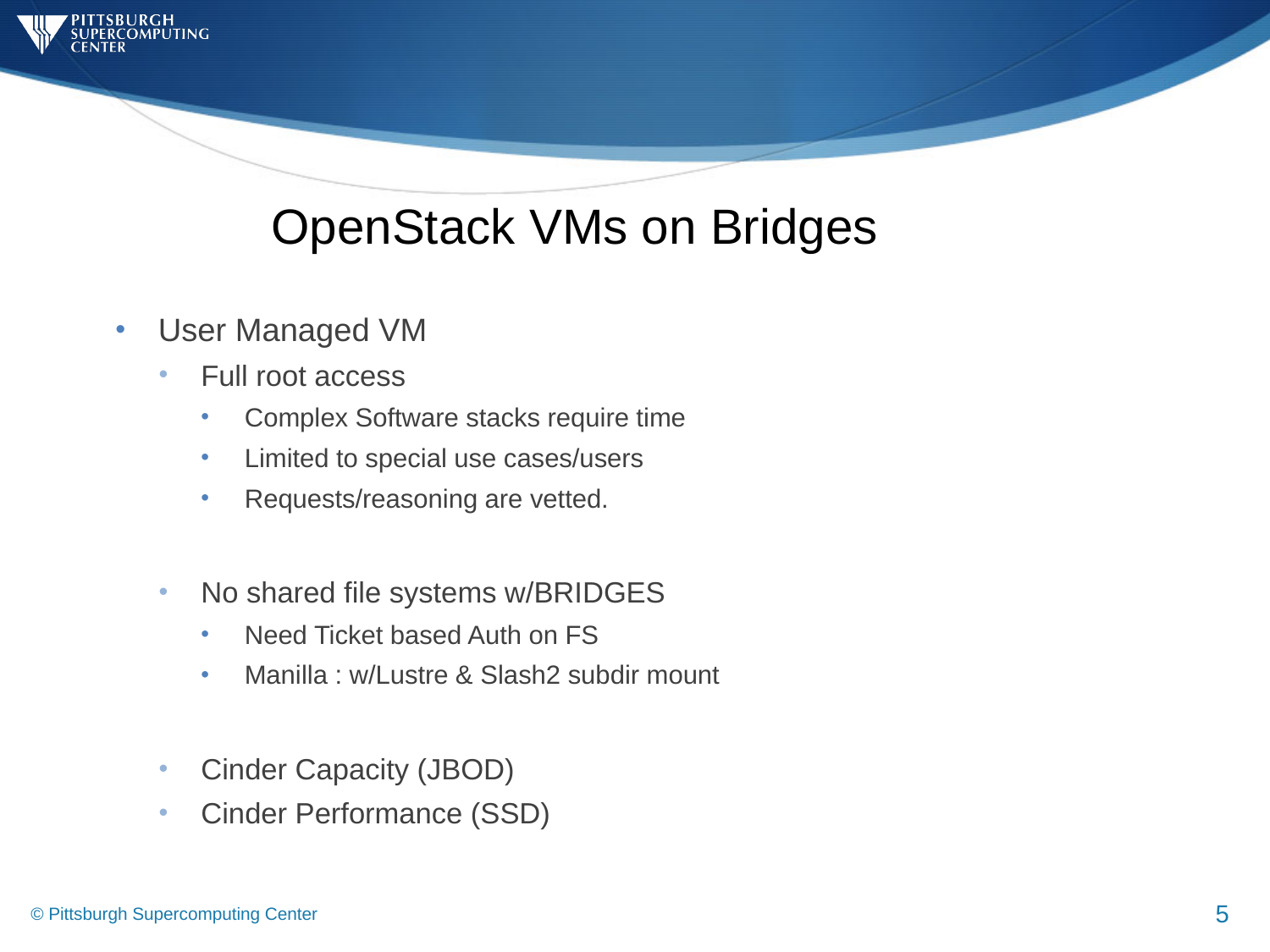

# OpenStack VMs on Bridges
User Managed VM
Full root access
Complex Software stacks require time
Limited to special use cases/users
Requests/reasoning are vetted.

No shared file systems w/BRIDGES
Need Ticket based Auth on FS
Manilla : w/Lustre & Slash2 subdir mount

Cinder Capacity (JBOD)
Cinder Performance (SSD)